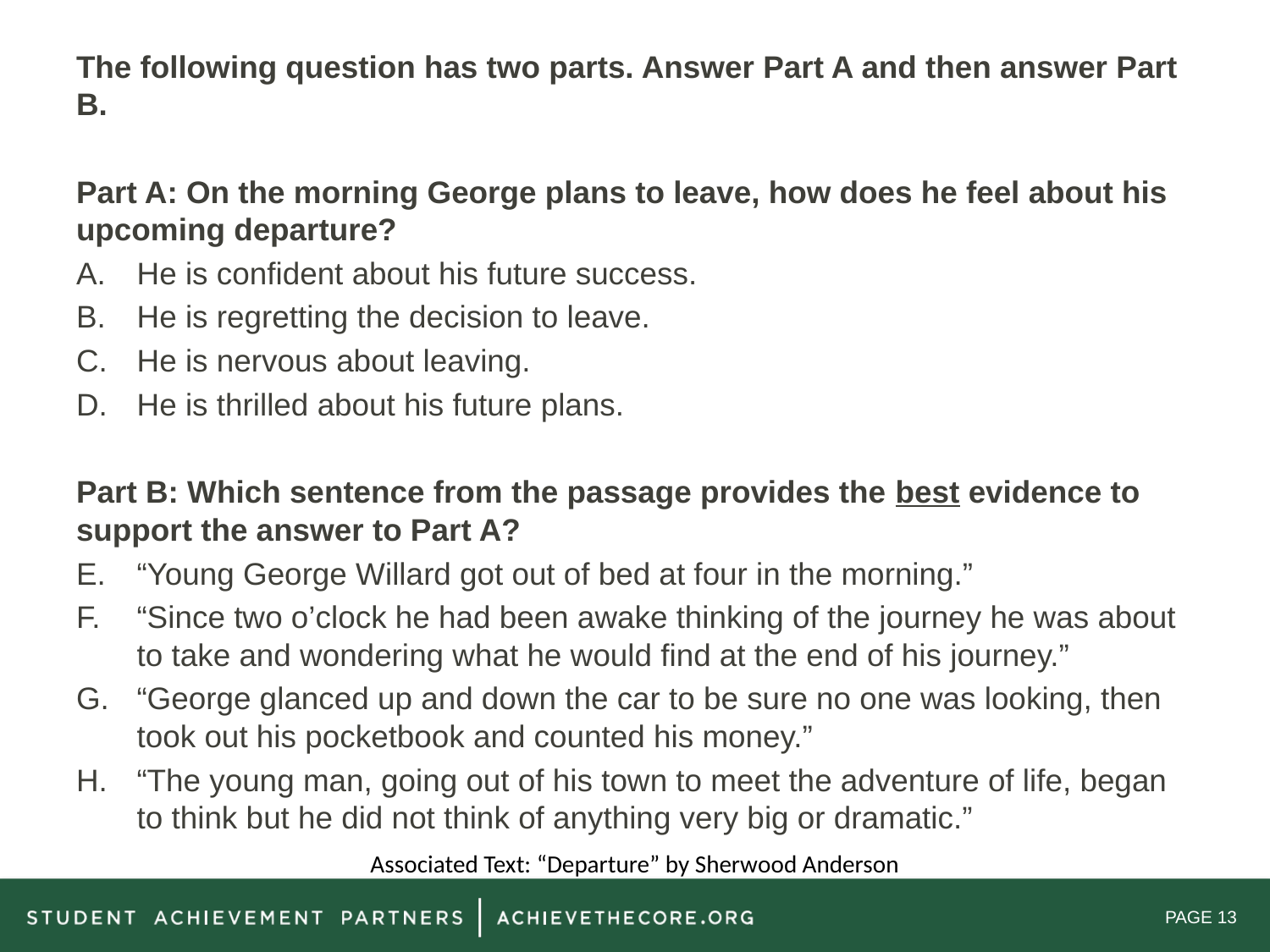

The following question has two parts. Answer Part A and then answer Part B.

Part A: On the morning George plans to leave, how does he feel about his upcoming departure?
He is confident about his future success.
He is regretting the decision to leave.
He is nervous about leaving.
He is thrilled about his future plans.

Part B: Which sentence from the passage provides the best evidence to support the answer to Part A?
“Young George Willard got out of bed at four in the morning.”
“Since two o’clock he had been awake thinking of the journey he was about to take and wondering what he would find at the end of his journey.”
“George glanced up and down the car to be sure no one was looking, then took out his pocketbook and counted his money.”
“The young man, going out of his town to meet the adventure of life, began to think but he did not think of anything very big or dramatic.”
Associated Text: “Departure” by Sherwood Anderson